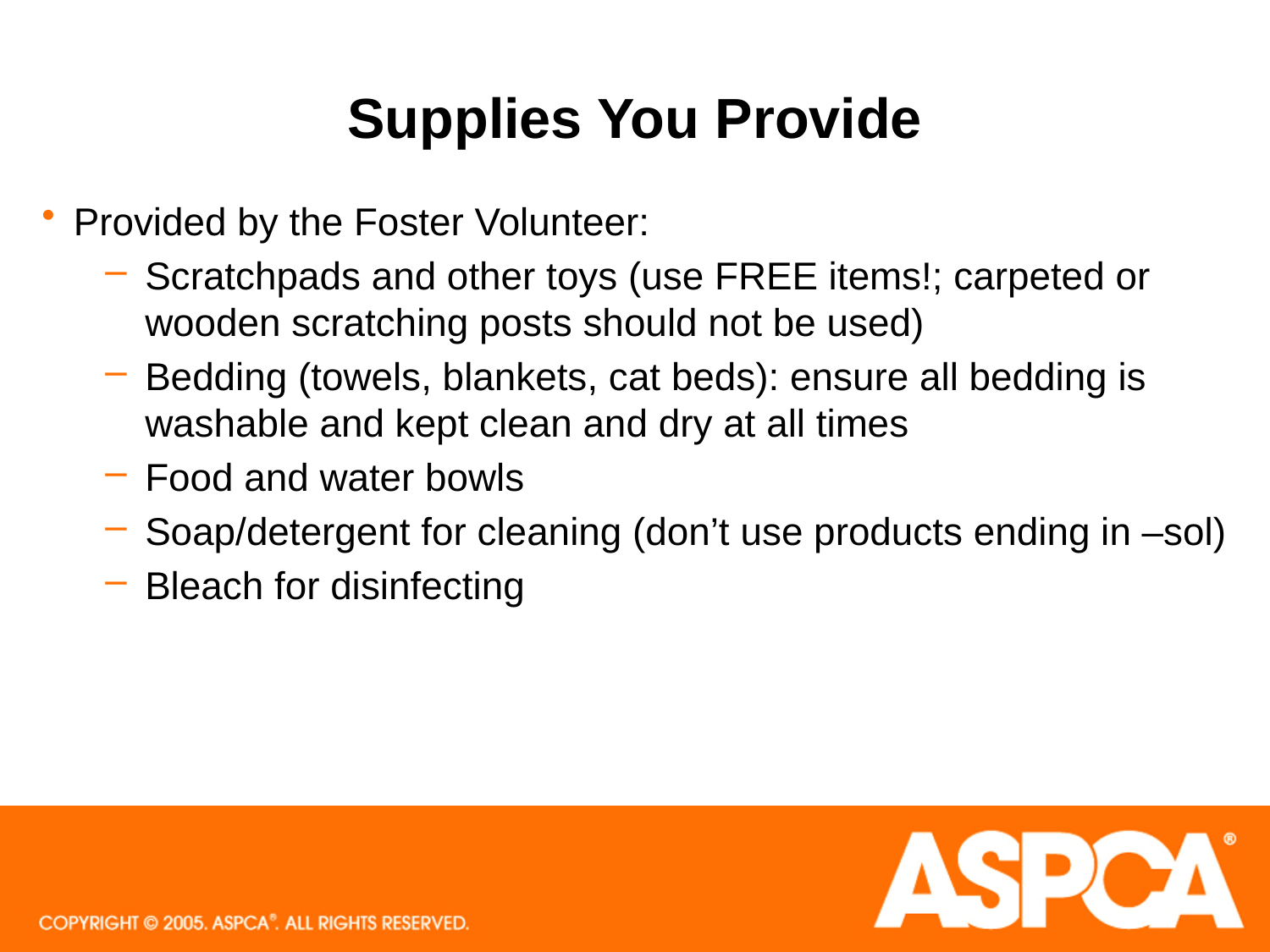

# Supplies You Provide
Provided by the Foster Volunteer:
Scratchpads and other toys (use FREE items!; carpeted or wooden scratching posts should not be used)
Bedding (towels, blankets, cat beds): ensure all bedding is washable and kept clean and dry at all times
Food and water bowls
Soap/detergent for cleaning (don’t use products ending in –sol)
Bleach for disinfecting